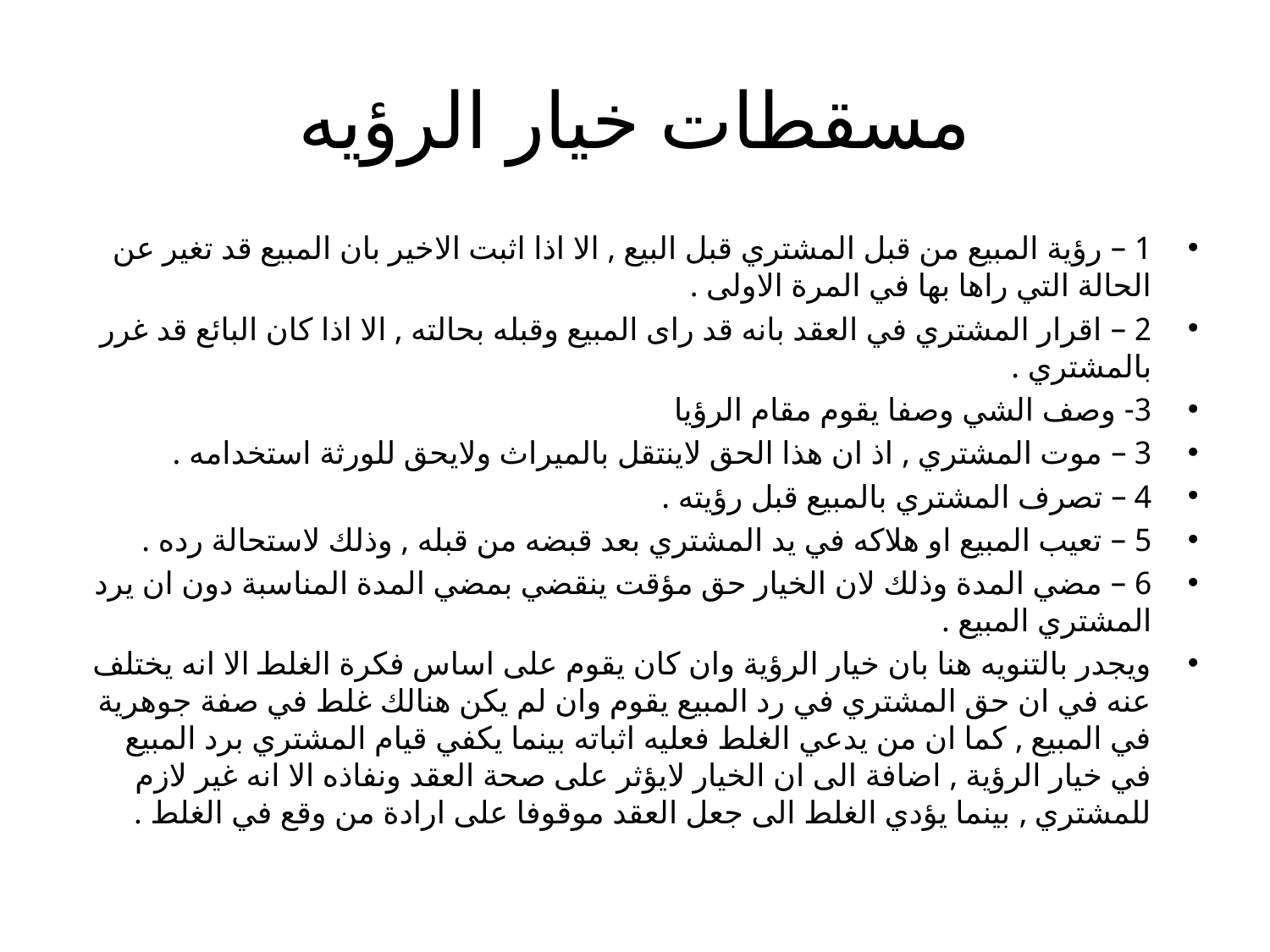

# مسقطات خيار الرؤيه
1 – رؤية المبيع من قبل المشتري قبل البيع , الا اذا اثبت الاخير بان المبيع قد تغير عن الحالة التي راها بها في المرة الاولى .
2 – اقرار المشتري في العقد بانه قد راى المبيع وقبله بحالته , الا اذا كان البائع قد غرر بالمشتري .
3- وصف الشي وصفا يقوم مقام الرؤيا
3 – موت المشتري , اذ ان هذا الحق لاينتقل بالميراث ولايحق للورثة استخدامه .
4 – تصرف المشتري بالمبيع قبل رؤيته .
5 – تعيب المبيع او هلاكه في يد المشتري بعد قبضه من قبله , وذلك لاستحالة رده .
6 – مضي المدة وذلك لان الخيار حق مؤقت ينقضي بمضي المدة المناسبة دون ان يرد المشتري المبيع .
ويجدر بالتنويه هنا بان خيار الرؤية وان كان يقوم على اساس فكرة الغلط الا انه يختلف عنه في ان حق المشتري في رد المبيع يقوم وان لم يكن هنالك غلط في صفة جوهرية في المبيع , كما ان من يدعي الغلط فعليه اثباته بينما يكفي قيام المشتري برد المبيع في خيار الرؤية , اضافة الى ان الخيار لايؤثر على صحة العقد ونفاذه الا انه غير لازم للمشتري , بينما يؤدي الغلط الى جعل العقد موقوفا على ارادة من وقع في الغلط .